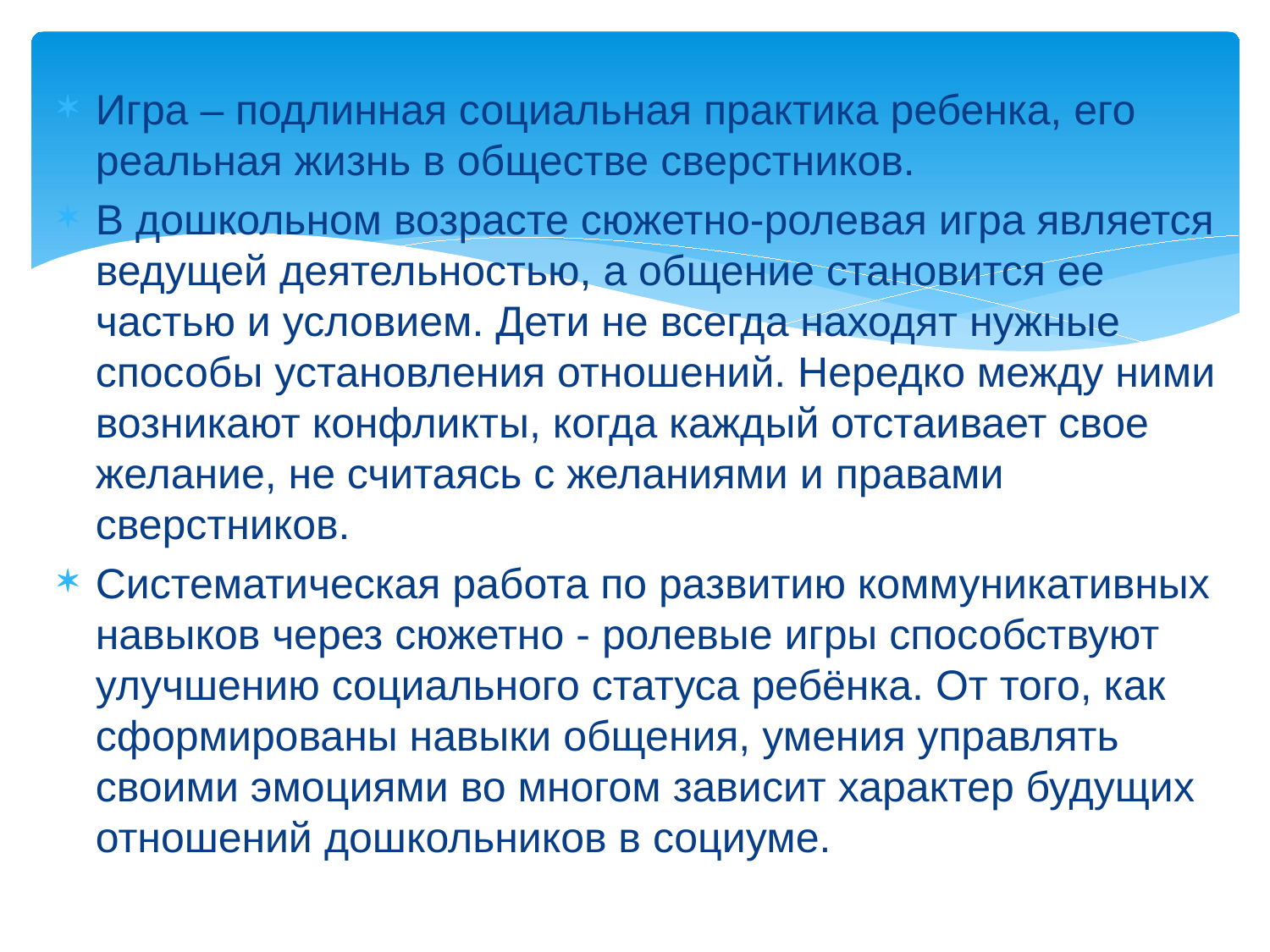

Игра – подлинная социальная практика ребенка, его реальная жизнь в обществе сверстников.
В дошкольном возрасте сюжетно-ролевая игра является ведущей деятельностью, а общение становится ее частью и условием. Дети не всегда находят нужные способы установления отношений. Нередко между ними возникают конфликты, когда каждый отстаивает свое желание, не считаясь с желаниями и правами сверстников.
Систематическая работа по развитию коммуникативных навыков через сюжетно - ролевые игры способствуют улучшению социального статуса ребёнка. От того, как сформированы навыки общения, умения управлять своими эмоциями во многом зависит характер будущих отношений дошкольников в социуме.